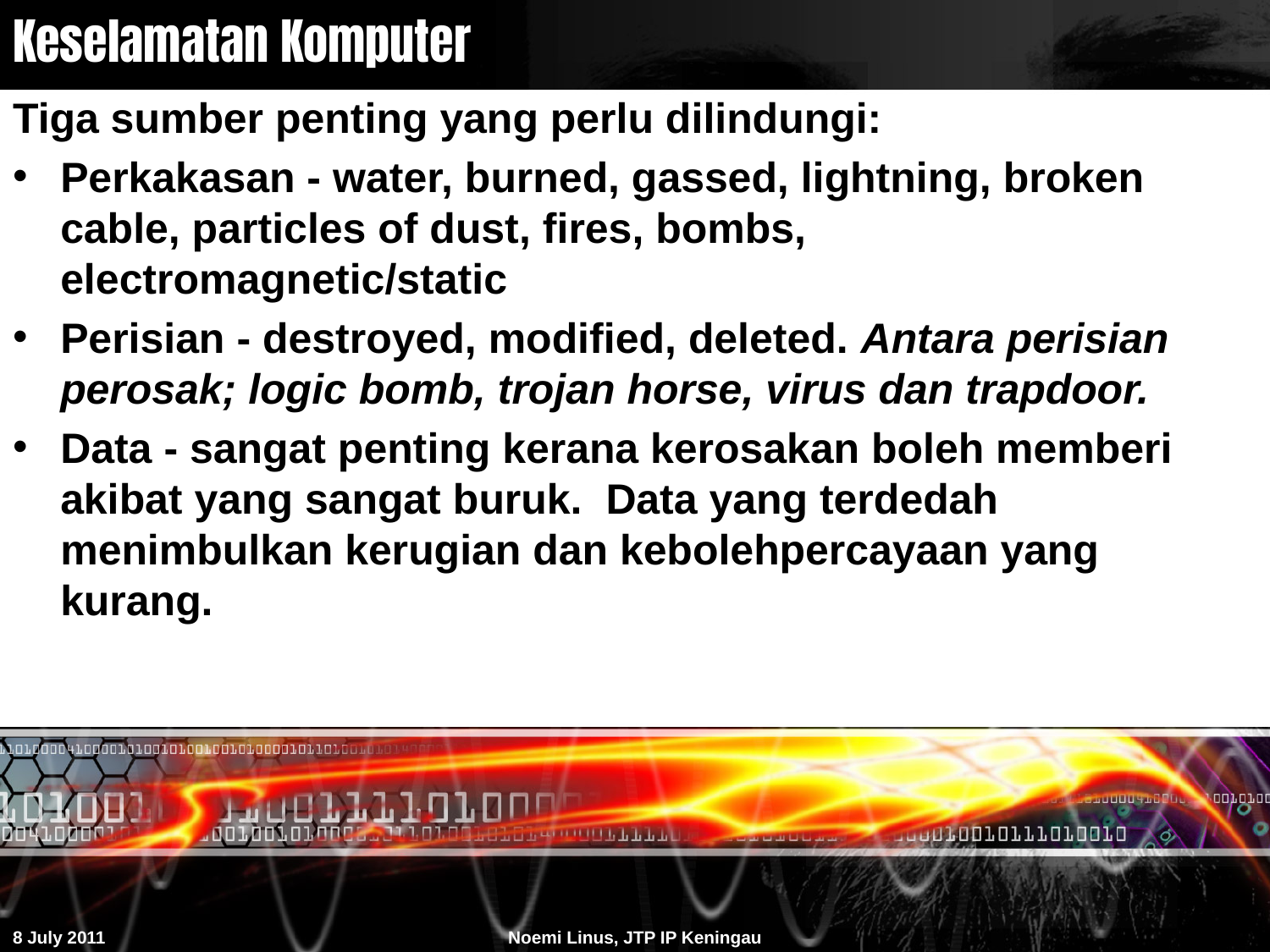

# Keselamatan Komputer
Tiga sumber penting yang perlu dilindungi:
Perkakasan - water, burned, gassed, lightning, broken cable, particles of dust, fires, bombs, electromagnetic/static
Perisian - destroyed, modified, deleted. Antara perisian perosak; logic bomb, trojan horse, virus dan trapdoor.
Data - sangat penting kerana kerosakan boleh memberi akibat yang sangat buruk.  Data yang terdedah menimbulkan kerugian dan kebolehpercayaan yang kurang.
8 July 2011
Noemi Linus, JTP IP Keningau